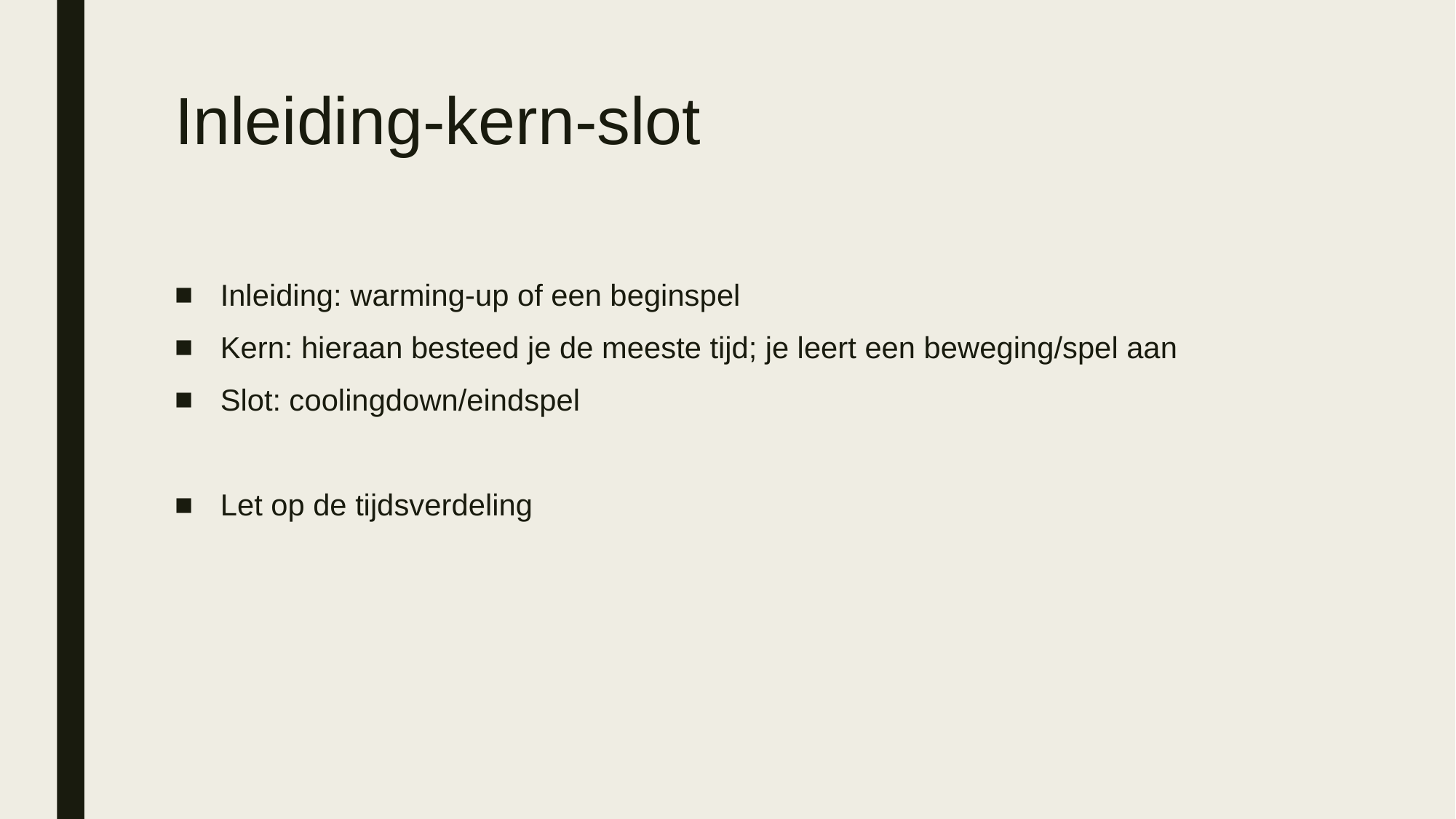

# Inleiding-kern-slot
Inleiding: warming-up of een beginspel
Kern: hieraan besteed je de meeste tijd; je leert een beweging/spel aan
Slot: coolingdown/eindspel

Let op de tijdsverdeling